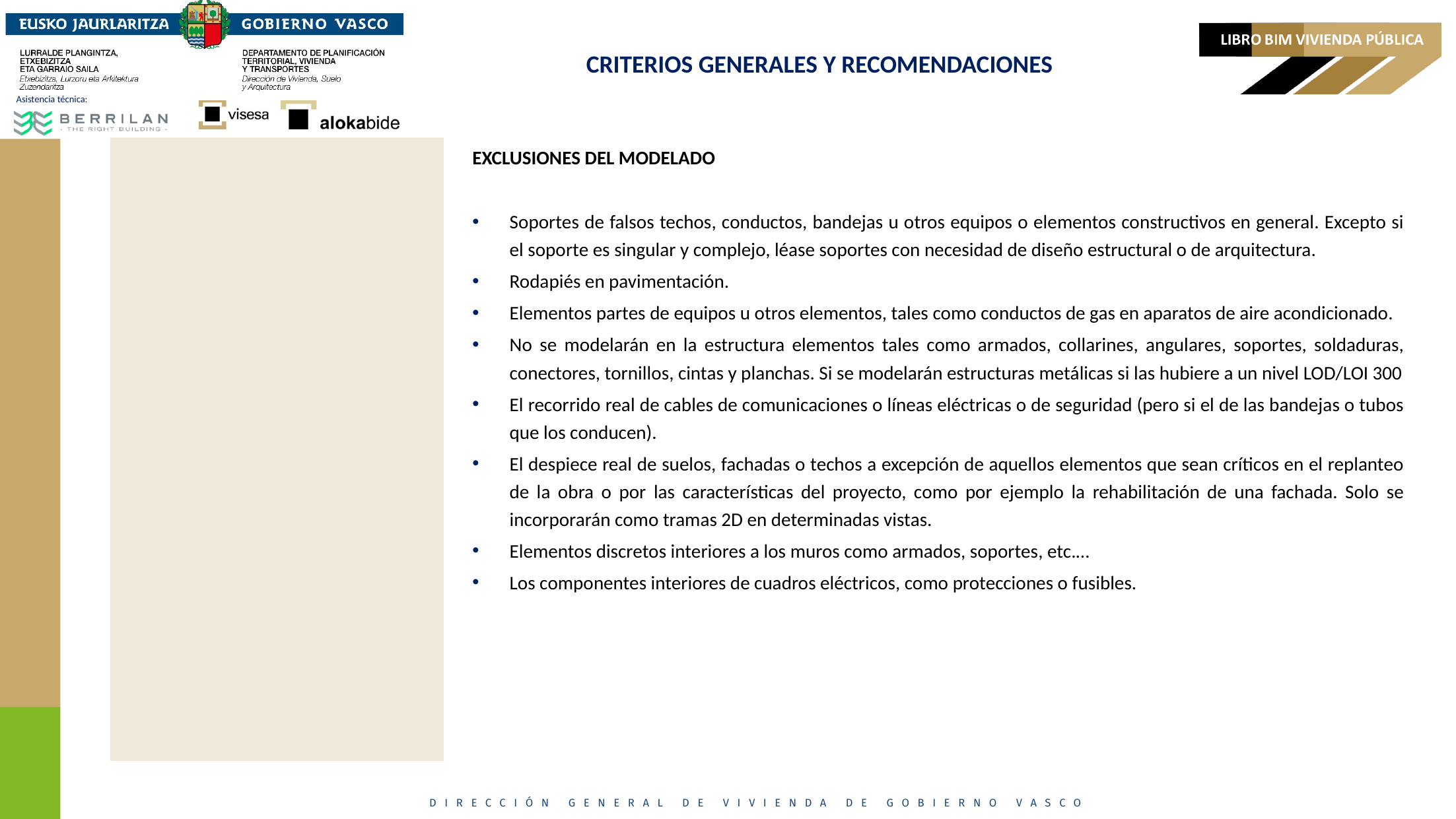

# CRITERIOS GENERALES Y RECOMENDACIONES
EXCLUSIONES DEL MODELADO

Soportes de falsos techos, conductos, bandejas u otros equipos o elementos constructivos en general. Excepto si el soporte es singular y complejo, léase soportes con necesidad de diseño estructural o de arquitectura.
Rodapiés en pavimentación.
Elementos partes de equipos u otros elementos, tales como conductos de gas en aparatos de aire acondicionado.
No se modelarán en la estructura elementos tales como armados, collarines, angulares, soportes, soldaduras, conectores, tornillos, cintas y planchas. Si se modelarán estructuras metálicas si las hubiere a un nivel LOD/LOI 300
El recorrido real de cables de comunicaciones o líneas eléctricas o de seguridad (pero si el de las bandejas o tubos que los conducen).
El despiece real de suelos, fachadas o techos a excepción de aquellos elementos que sean críticos en el replanteo de la obra o por las características del proyecto, como por ejemplo la rehabilitación de una fachada. Solo se incorporarán como tramas 2D en determinadas vistas.
Elementos discretos interiores a los muros como armados, soportes, etc.…
Los componentes interiores de cuadros eléctricos, como protecciones o fusibles.